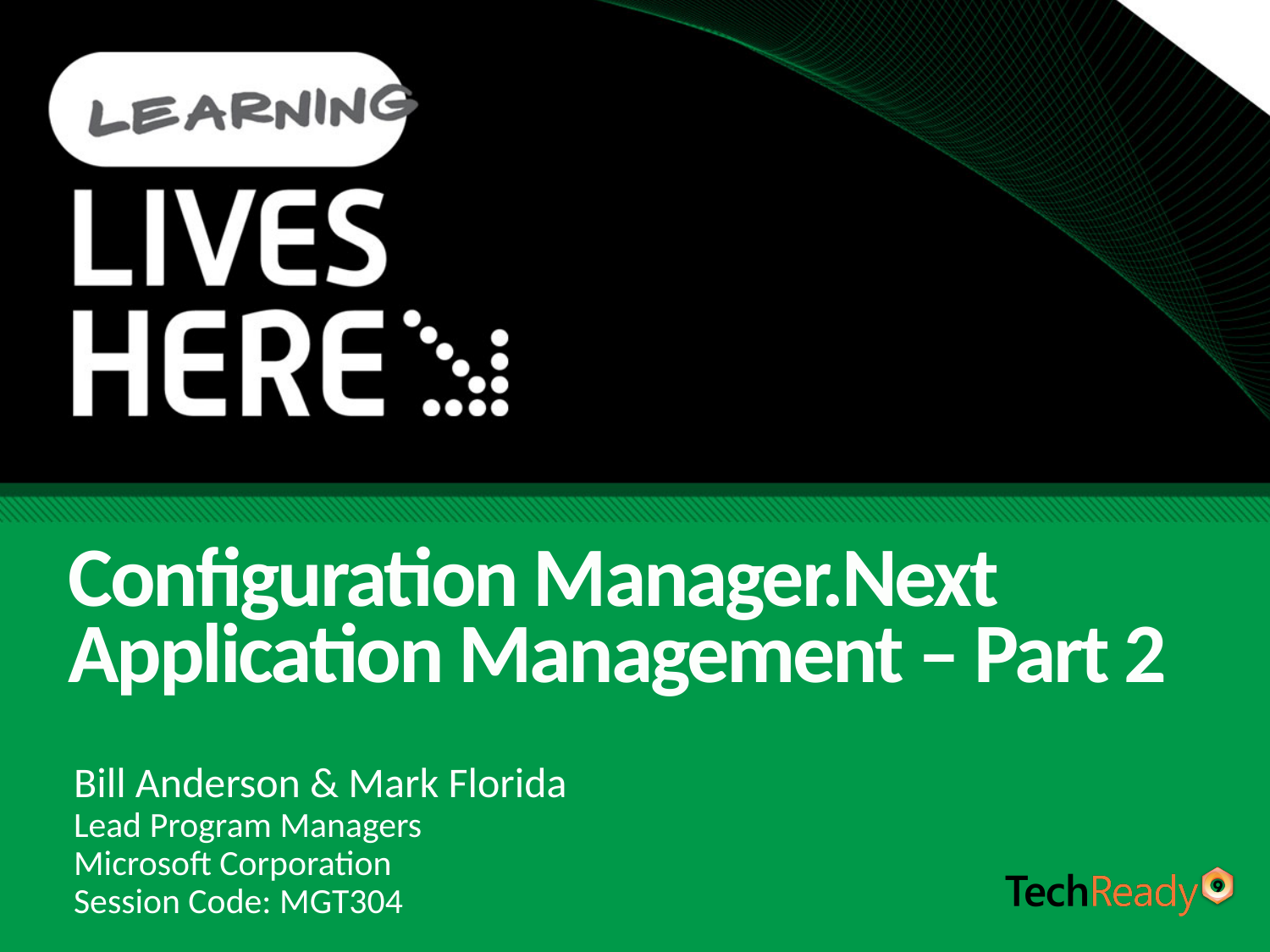

# Configuration Manager.Next Application Management – Part 2
Bill Anderson & Mark Florida
Lead Program Managers
Microsoft Corporation
Session Code: MGT304